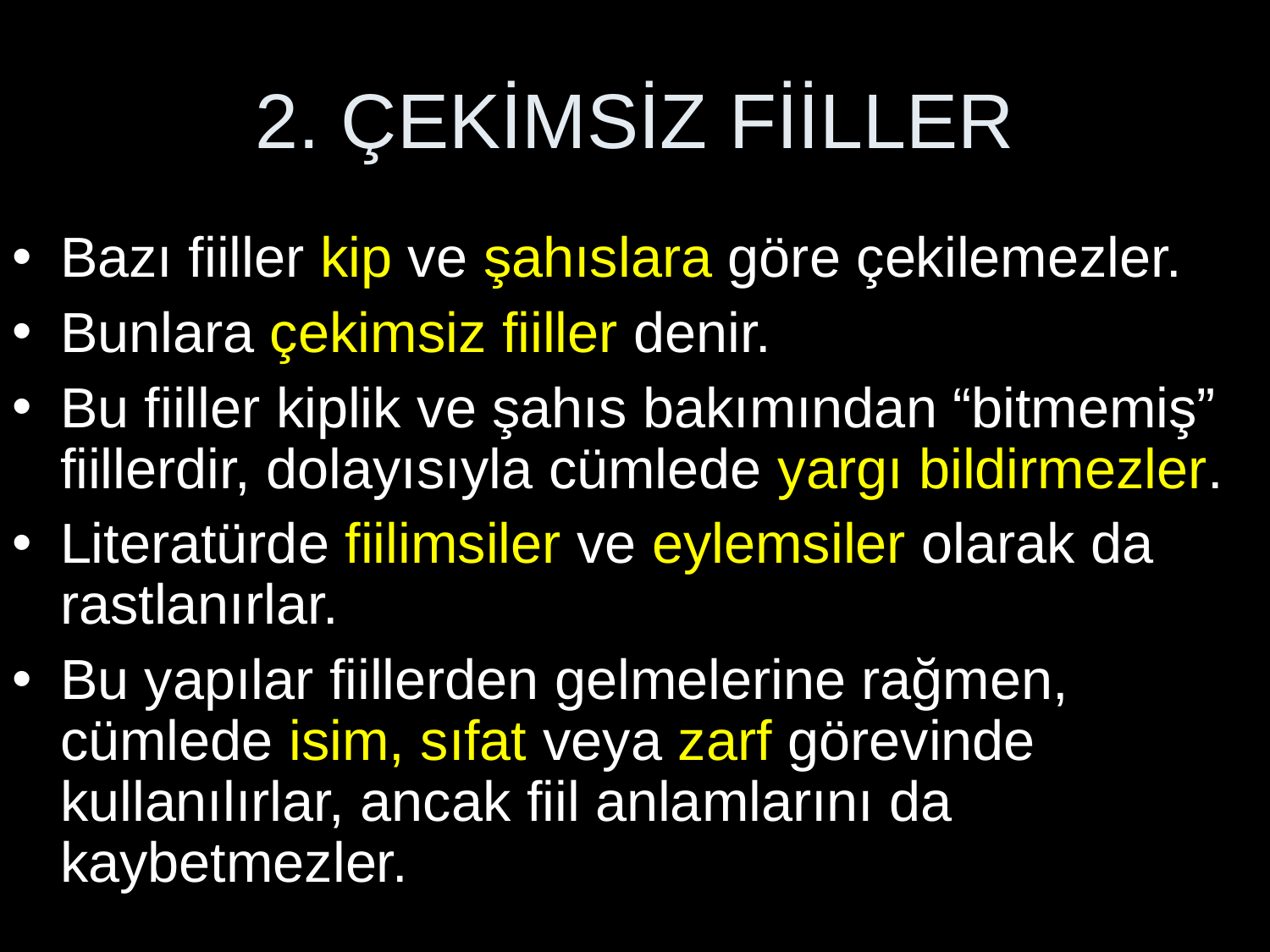

# 2. ÇEKİMSİZ FİİLLER
Bazı fiiller kip ve şahıslara göre çekilemezler.
Bunlara çekimsiz fiiller denir.
Bu fiiller kiplik ve şahıs bakımından “bitmemiş” fiillerdir, dolayısıyla cümlede yargı bildirmezler.
Literatürde fiilimsiler ve eylemsiler olarak da rastlanırlar.
Bu yapılar fiillerden gelmelerine rağmen, cümlede isim, sıfat veya zarf görevinde kullanılırlar, ancak fiil anlamlarını da kaybetmezler.